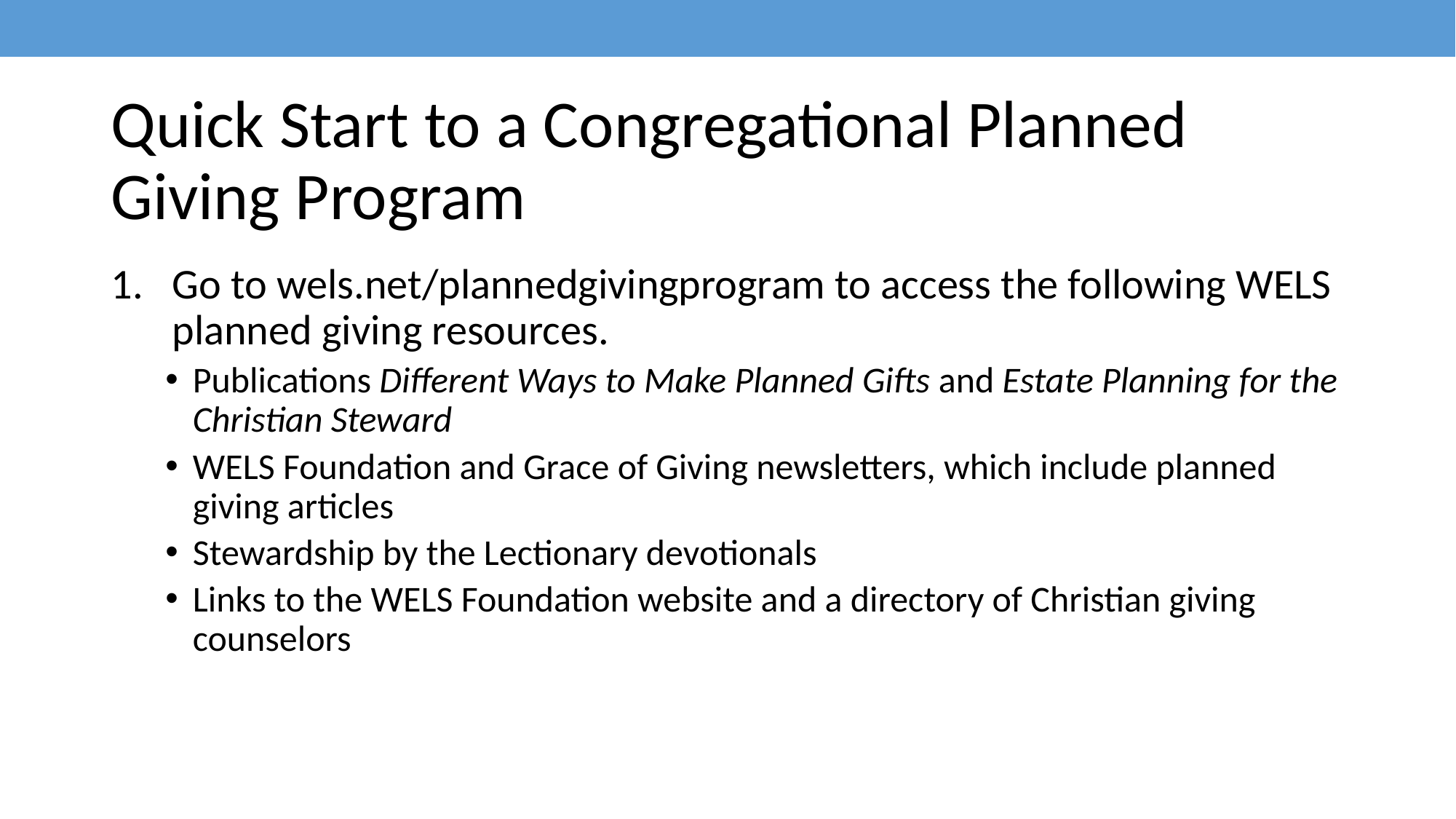

# Quick Start to a Congregational Planned Giving Program
Go to wels.net/plannedgivingprogram to access the following WELS planned giving resources.
Publications Different Ways to Make Planned Gifts and Estate Planning for the Christian Steward
WELS Foundation and Grace of Giving newsletters, which include planned giving articles
Stewardship by the Lectionary devotionals
Links to the WELS Foundation website and a directory of Christian giving counselors